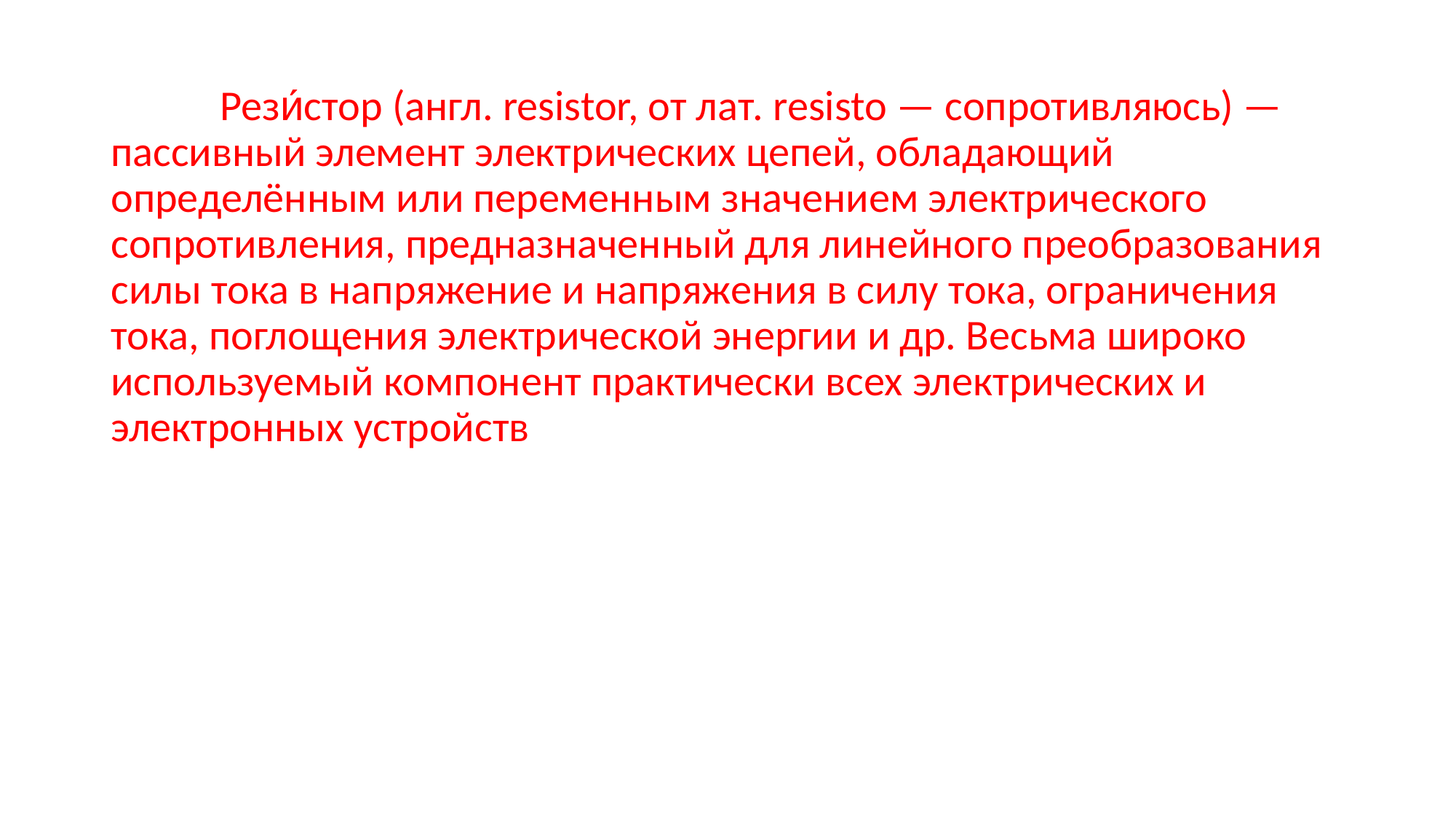

Рези́стор (англ. resistor, от лат. resisto — сопротивляюсь) — пассивный элемент электрических цепей, обладающий определённым или переменным значением электрического сопротивления, предназначенный для линейного преобразования силы тока в напряжение и напряжения в силу тока, ограничения тока, поглощения электрической энергии и др. Весьма широко используемый компонент практически всех электрических и электронных устройств